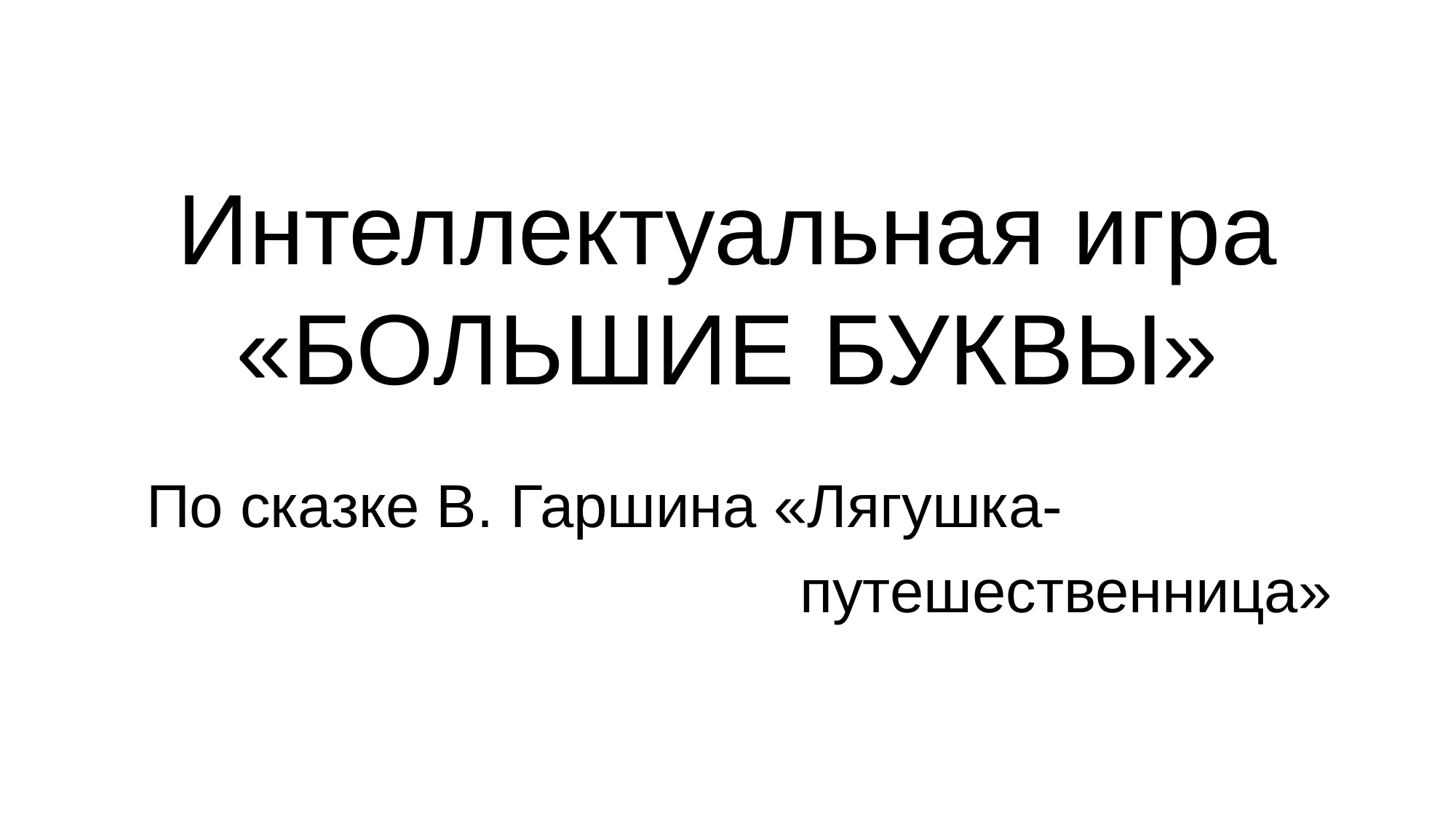

# Интеллектуальная игра «БОЛЬШИЕ БУКВЫ»
        По сказке В. Гаршина «Лягушка-
                                        путешественница»